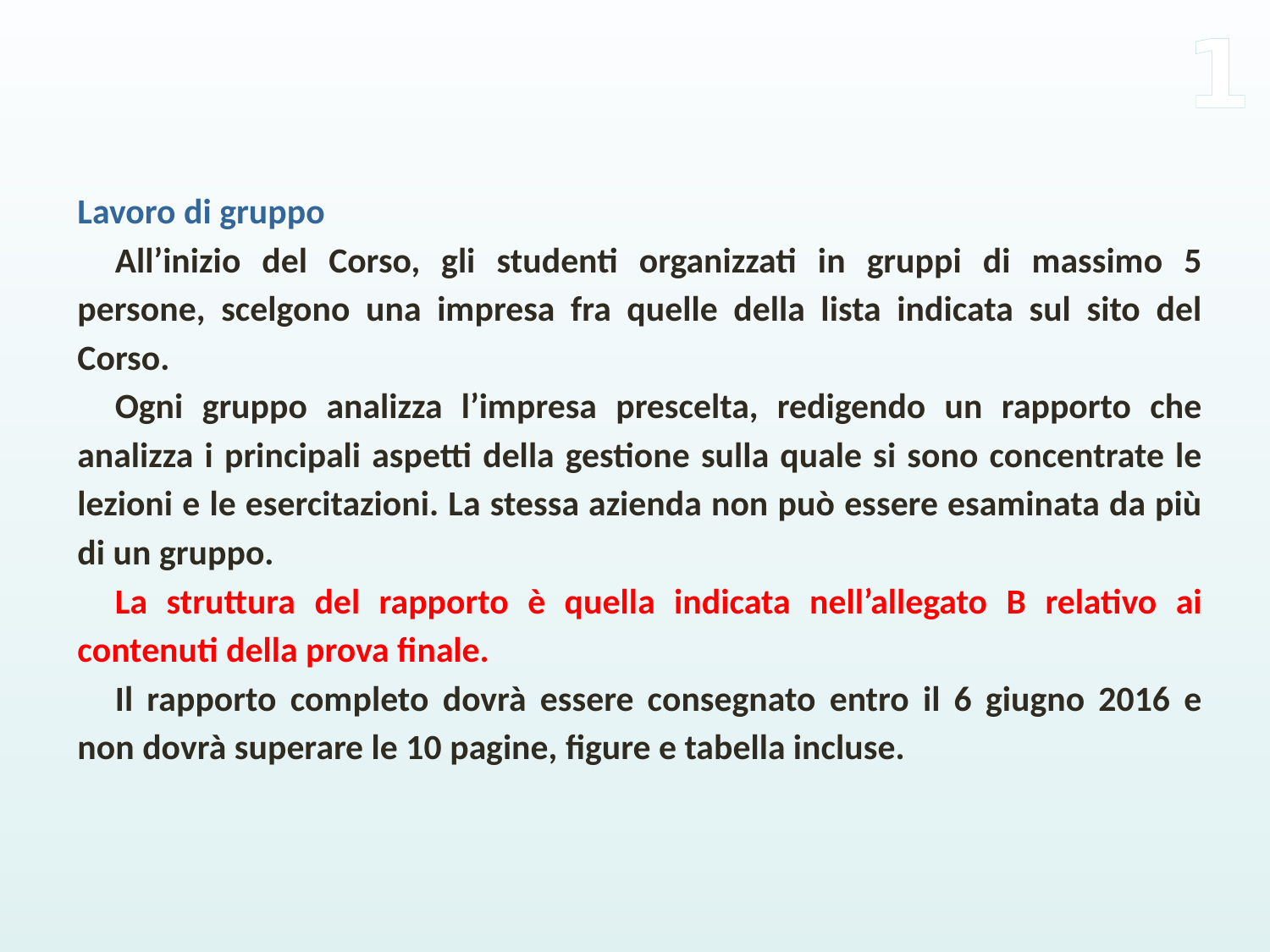

1
Lavoro di gruppo
All’inizio del Corso, gli studenti organizzati in gruppi di massimo 5 persone, scelgono una impresa fra quelle della lista indicata sul sito del Corso.
Ogni gruppo analizza l’impresa prescelta, redigendo un rapporto che analizza i principali aspetti della gestione sulla quale si sono concentrate le lezioni e le esercitazioni. La stessa azienda non può essere esaminata da più di un gruppo.
La struttura del rapporto è quella indicata nell’allegato B relativo ai contenuti della prova finale.
Il rapporto completo dovrà essere consegnato entro il 6 giugno 2016 e non dovrà superare le 10 pagine, figure e tabella incluse.